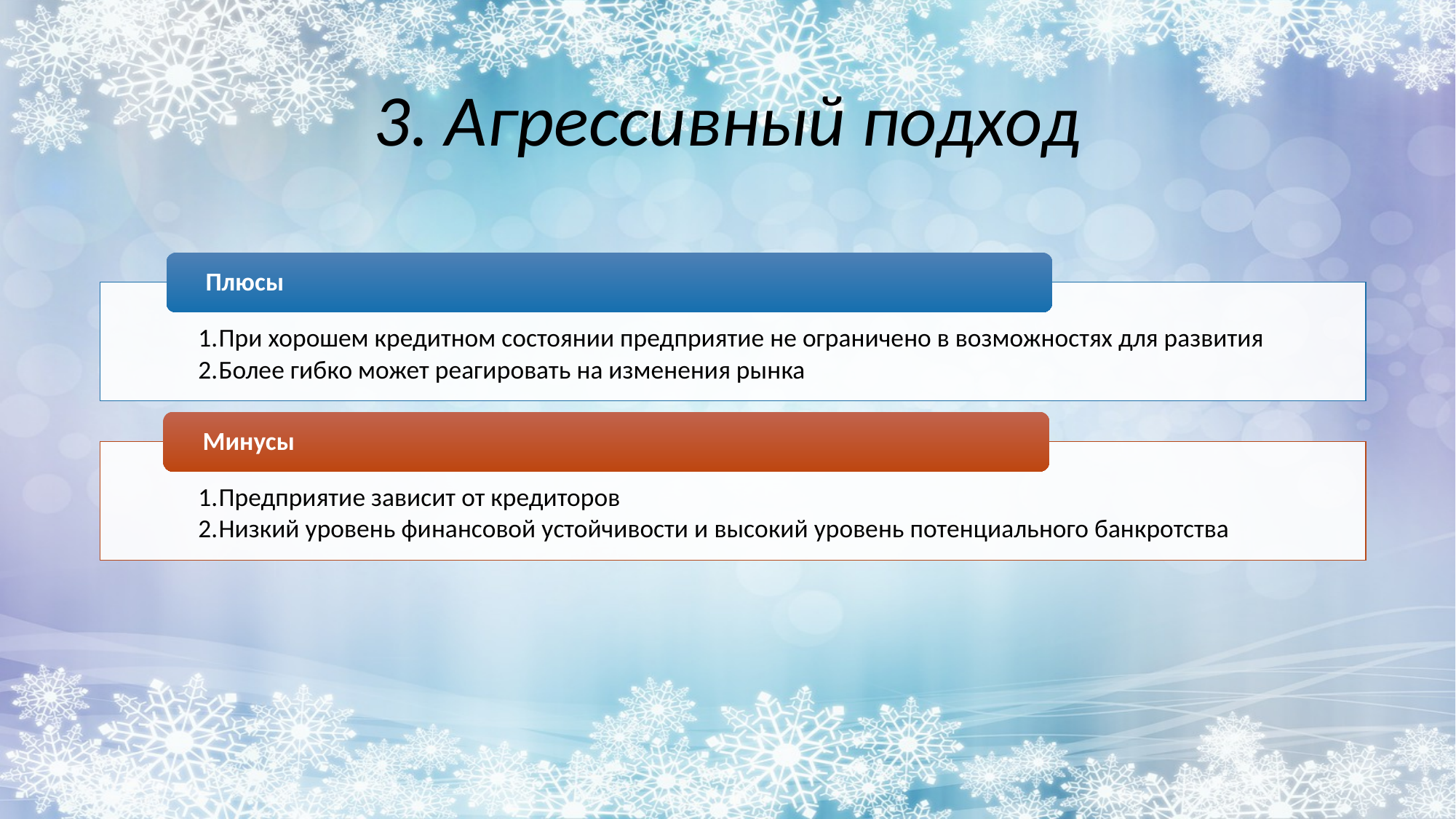

# 3. Агрессивный подход
При хорошем кредитном состоянии предприятие не ограничено в возможностях для развития
Более гибко может реагировать на изменения рынка
Плюсы
Предприятие зависит от кредиторов
Низкий уровень финансовой устойчивости и высокий уровень потенциального банкротства
Минусы